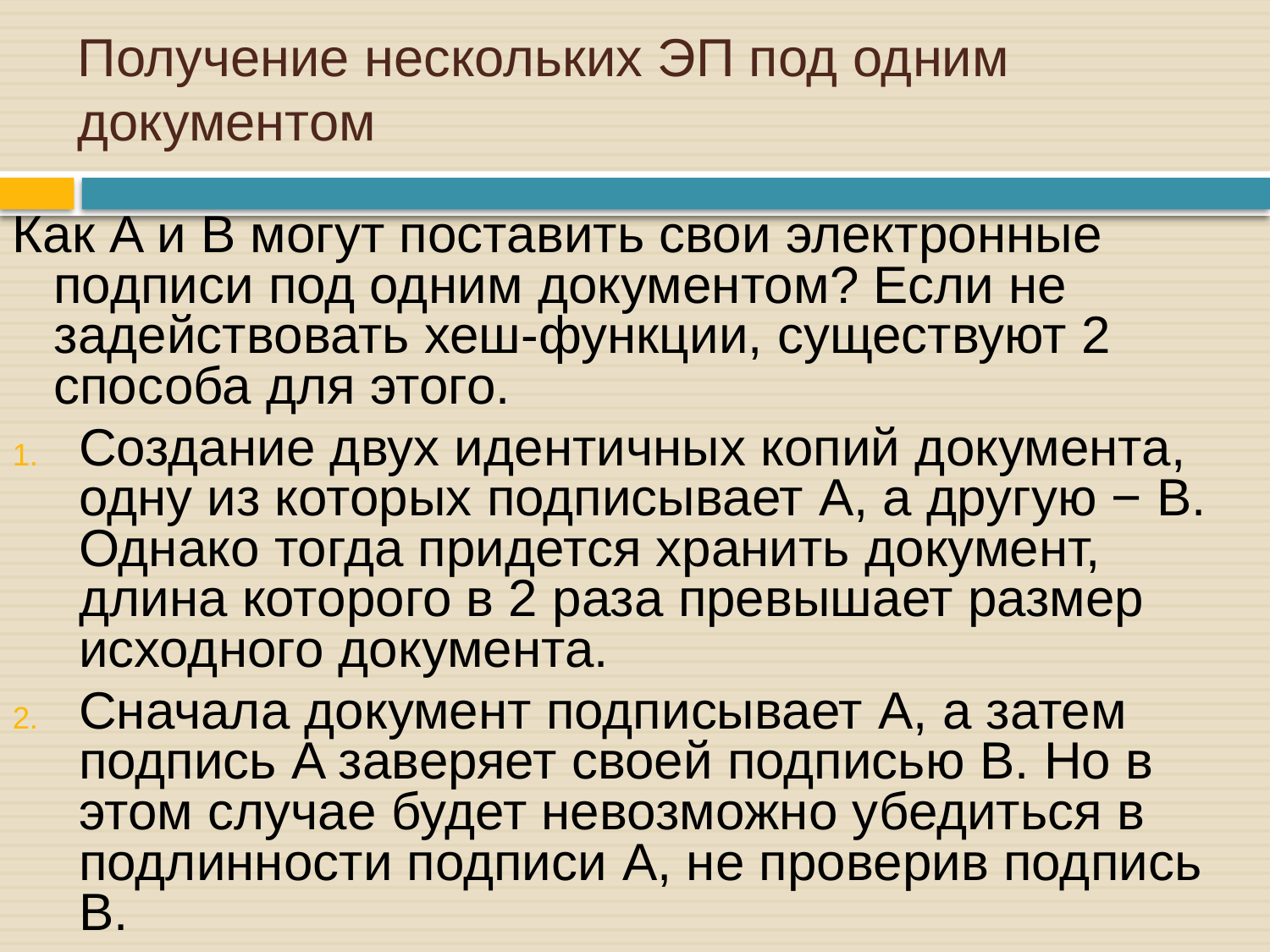

# Получение нескольких ЭП под одним документом
Как A и B могут поставить свои электронные подписи под одним документом? Если не задействовать хеш-функции, существуют 2 способа для этого.
Создание двух идентичных копий документа, одну из которых подписывает A, а другую − B. Однако тогда придется хранить документ, длина которого в 2 раза превышает размер исходного документа.
Сначала документ подписывает A, а затем подпись A заверяет своей подписью B. Но в этом случае будет невозможно убедиться в подлинности подписи A, не проверив подпись B.